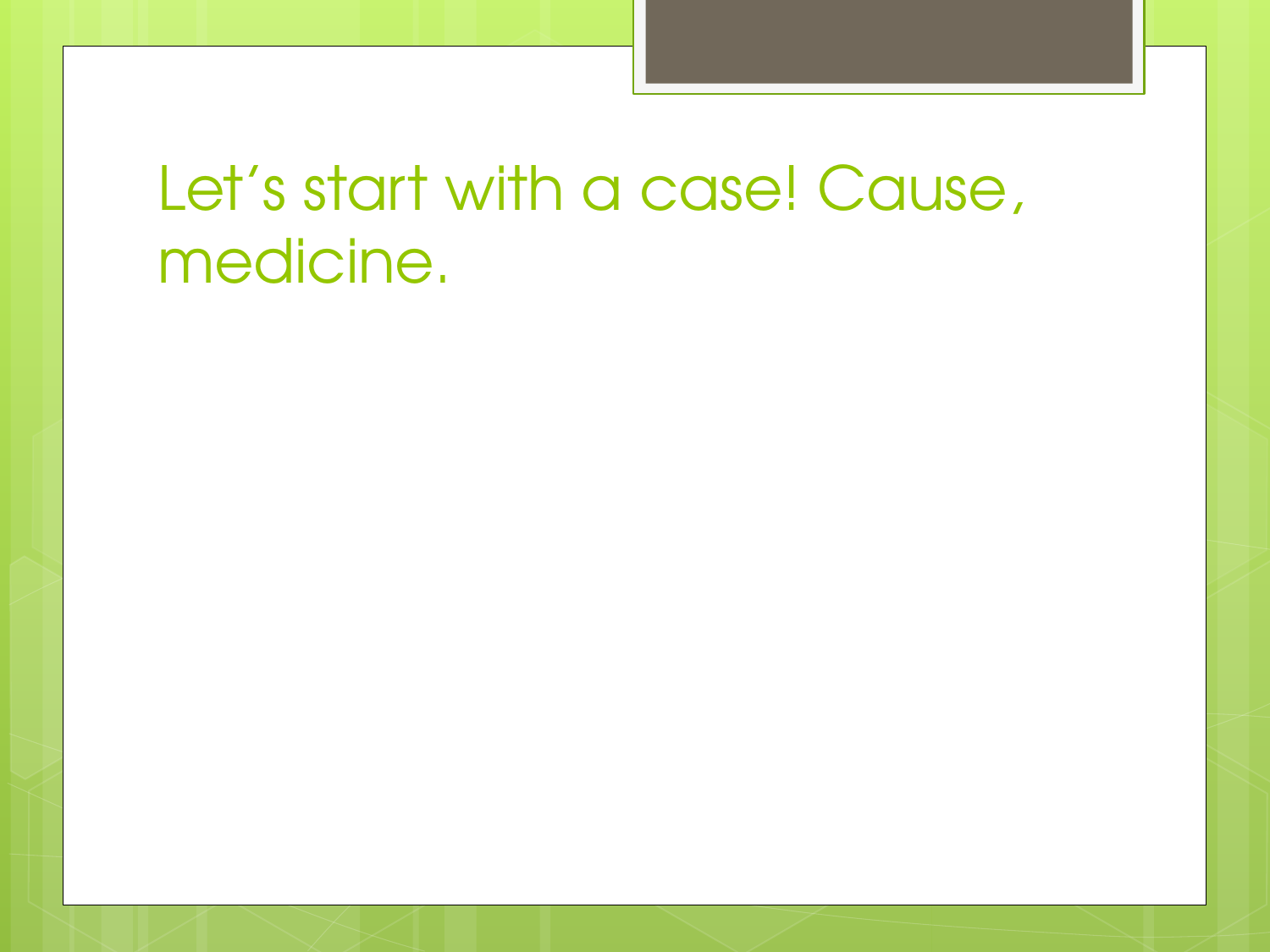

# Let’s start with a case! Cause, medicine.